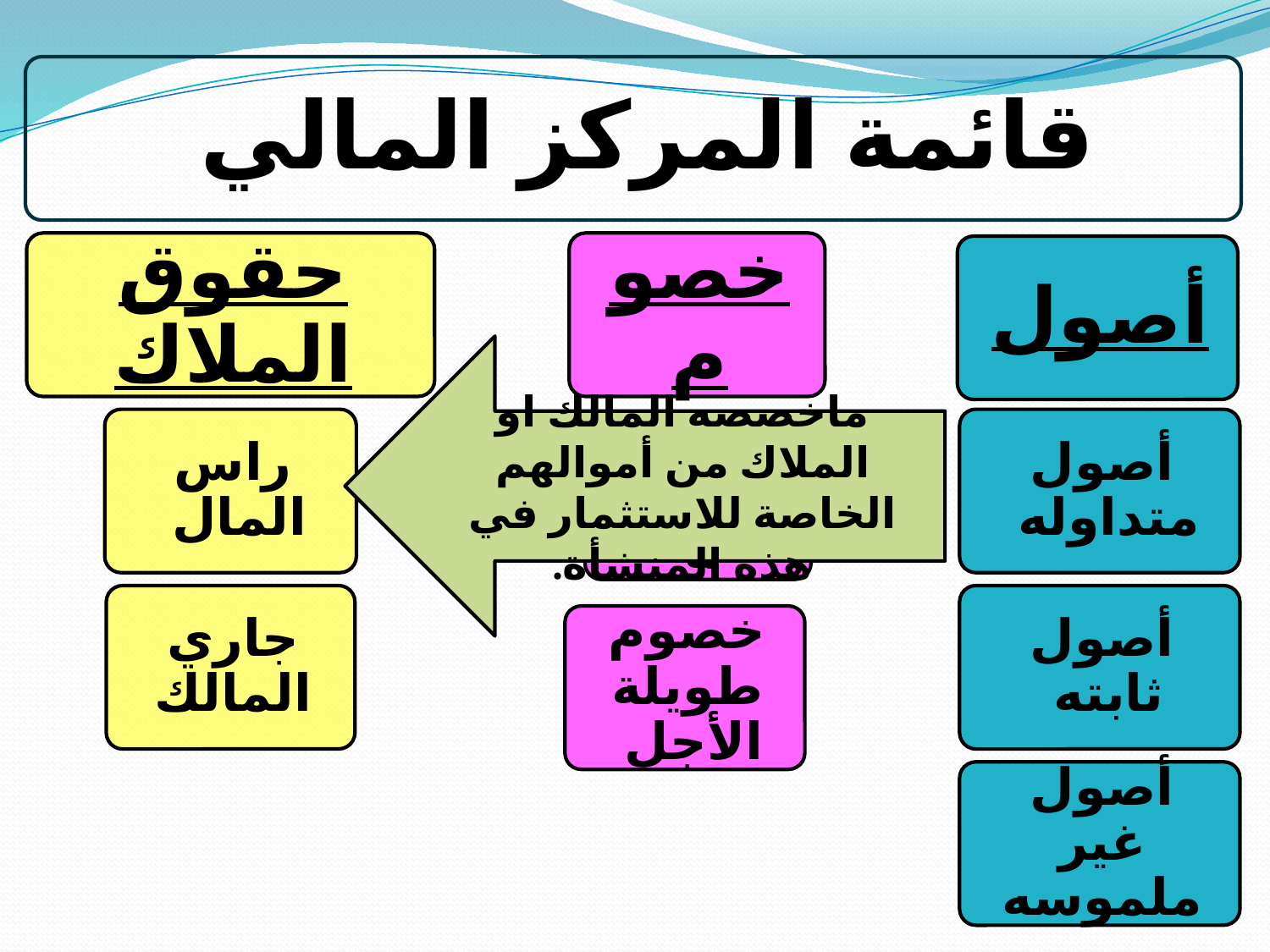

قائمة المركز المالي
حقوق الملاك
راس المال
جاري المالك
خصوم
خصوم طويلة الأجل
خصوم متداولة
أصول
أصول متداوله
أصول ثابته
أصول غير ملموسه
ماخصصه المالك او الملاك من أموالهم الخاصة للاستثمار في هذه المنشأة.